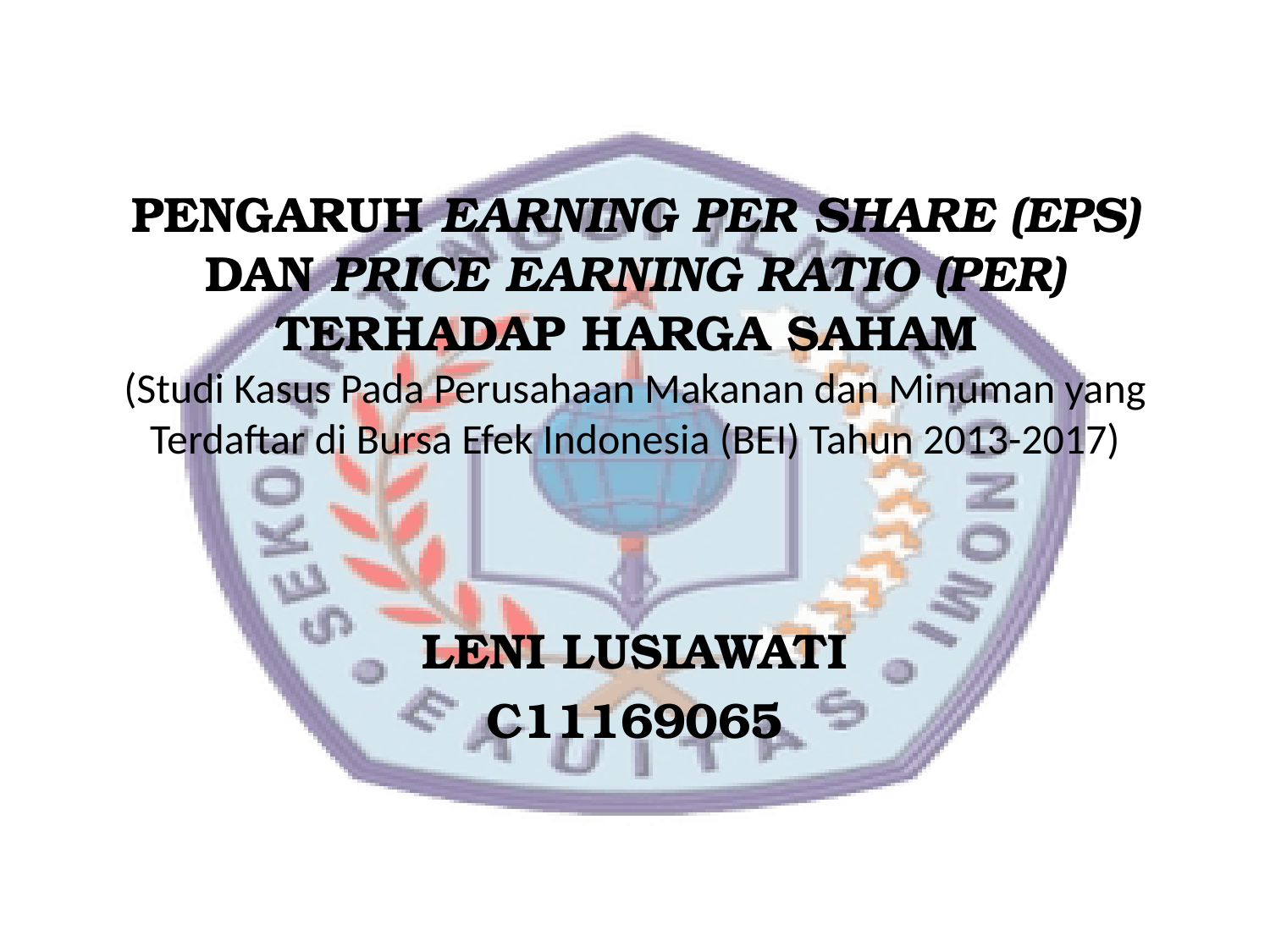

# PENGARUH EARNING PER SHARE (EPS) DAN PRICE EARNING RATIO (PER) TERHADAP HARGA SAHAM (Studi Kasus Pada Perusahaan Makanan dan Minuman yang Terdaftar di Bursa Efek Indonesia (BEI) Tahun 2013-2017)
LENI LUSIAWATI
C11169065